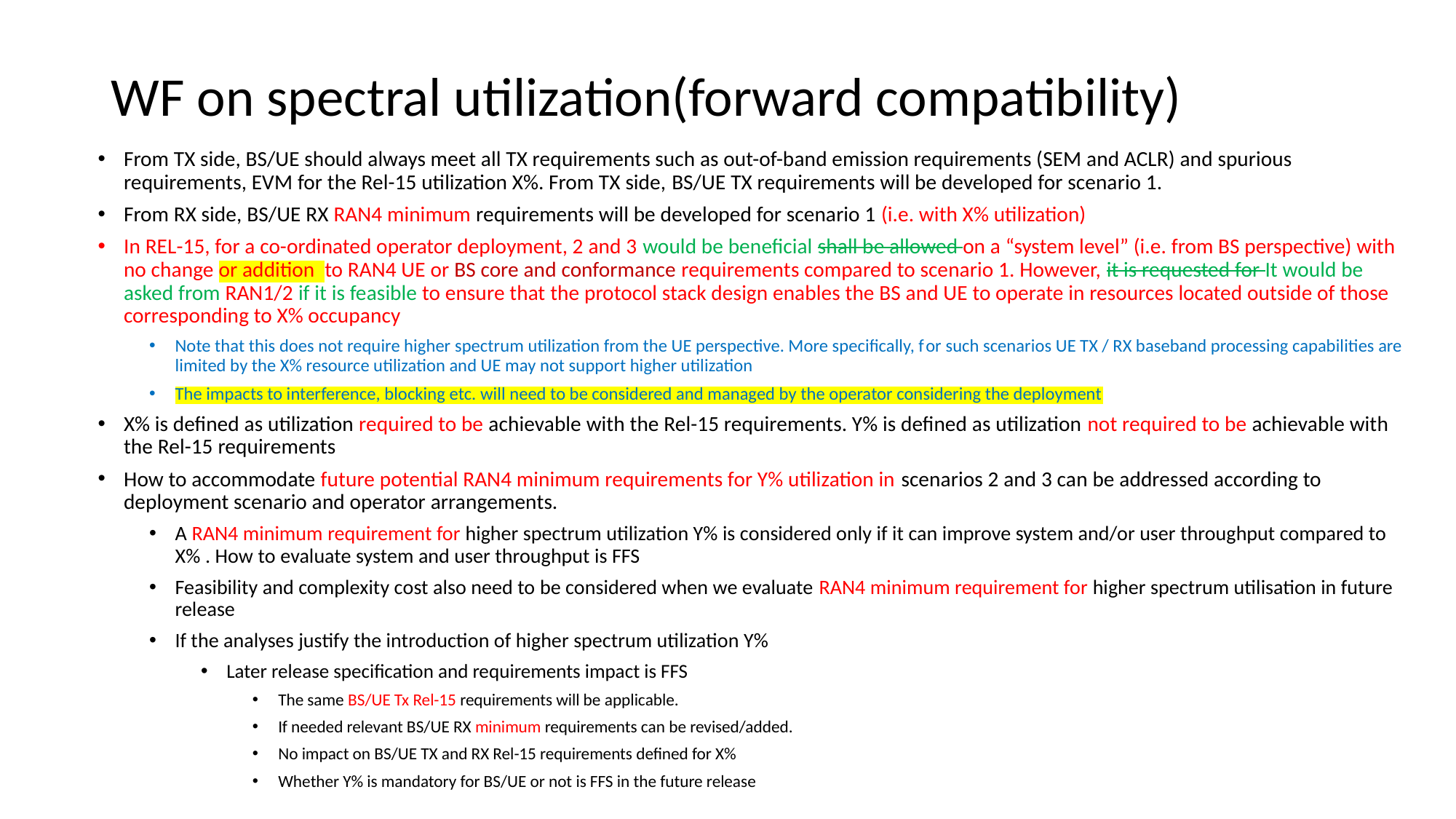

# WF on spectral utilization(forward compatibility)
From TX side, BS/UE should always meet all TX requirements such as out-of-band emission requirements (SEM and ACLR) and spurious requirements, EVM for the Rel-15 utilization X%. From TX side, BS/UE TX requirements will be developed for scenario 1.
From RX side, BS/UE RX RAN4 minimum requirements will be developed for scenario 1 (i.e. with X% utilization)
In REL-15, for a co-ordinated operator deployment, 2 and 3 would be beneficial shall be allowed on a “system level” (i.e. from BS perspective) with no change or addition  to RAN4 UE or BS core and conformance requirements compared to scenario 1. However, it is requested for It would be asked from RAN1/2 if it is feasible to ensure that the protocol stack design enables the BS and UE to operate in resources located outside of those corresponding to X% occupancy
Note that this does not require higher spectrum utilization from the UE perspective. More specifically, for such scenarios UE TX / RX baseband processing capabilities are limited by the X% resource utilization and UE may not support higher utilization
The impacts to interference, blocking etc. will need to be considered and managed by the operator considering the deployment
X% is defined as utilization required to be achievable with the Rel-15 requirements. Y% is defined as utilization not required to be achievable with the Rel-15 requirements
How to accommodate future potential RAN4 minimum requirements for Y% utilization in scenarios 2 and 3 can be addressed according to deployment scenario and operator arrangements.
A RAN4 minimum requirement for higher spectrum utilization Y% is considered only if it can improve system and/or user throughput compared to X% . How to evaluate system and user throughput is FFS
Feasibility and complexity cost also need to be considered when we evaluate RAN4 minimum requirement for higher spectrum utilisation in future release
If the analyses justify the introduction of higher spectrum utilization Y%
Later release specification and requirements impact is FFS
The same BS/UE Tx Rel-15 requirements will be applicable.
If needed relevant BS/UE RX minimum requirements can be revised/added.
No impact on BS/UE TX and RX Rel-15 requirements defined for X%
Whether Y% is mandatory for BS/UE or not is FFS in the future release